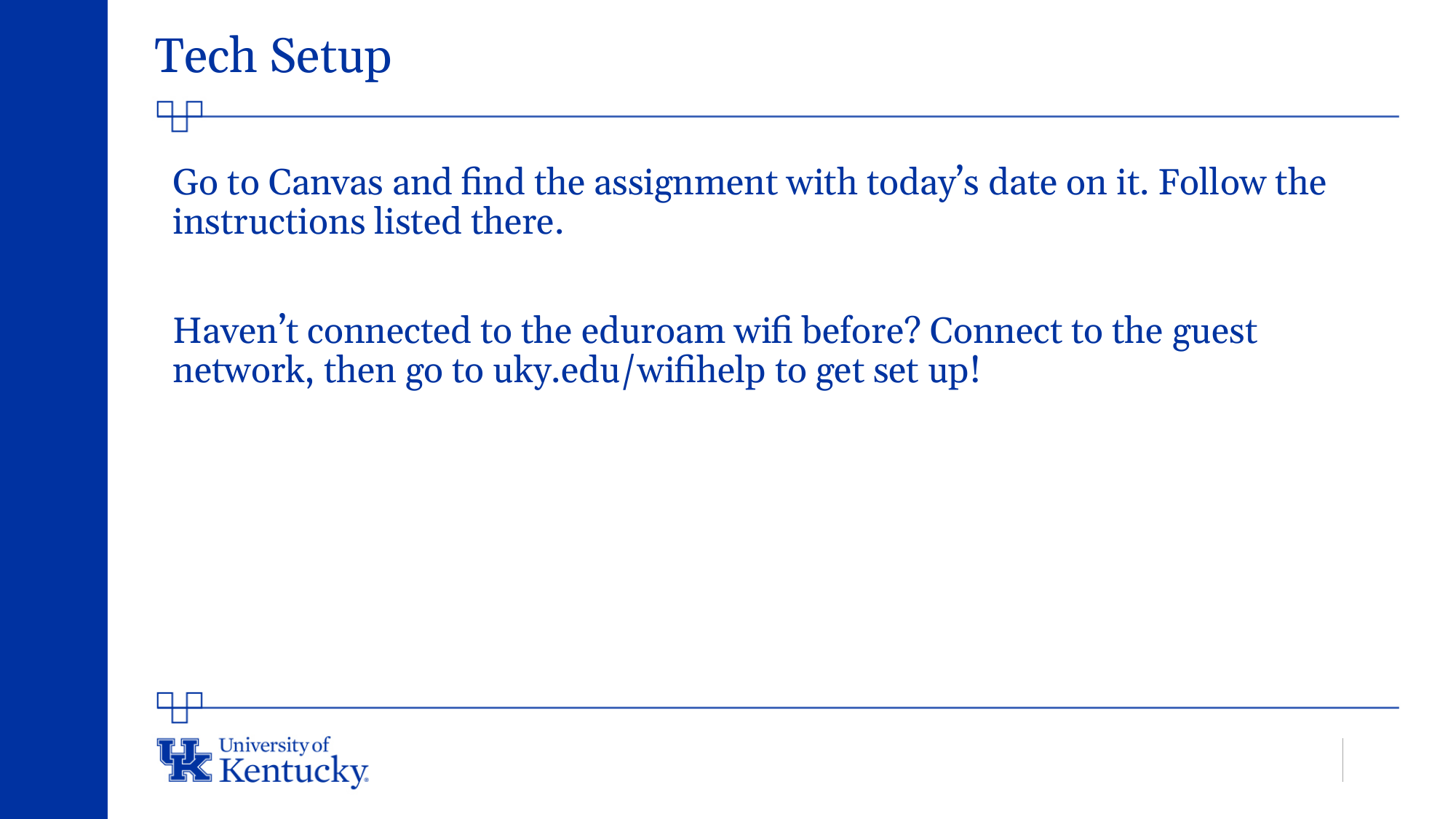

# Tech Setup
Go to Canvas and find the assignment with today’s date on it. Follow the instructions listed there.

Haven’t connected to the eduroam wifi before? Connect to the guest network, then go to uky.edu/wifihelp to get set up!